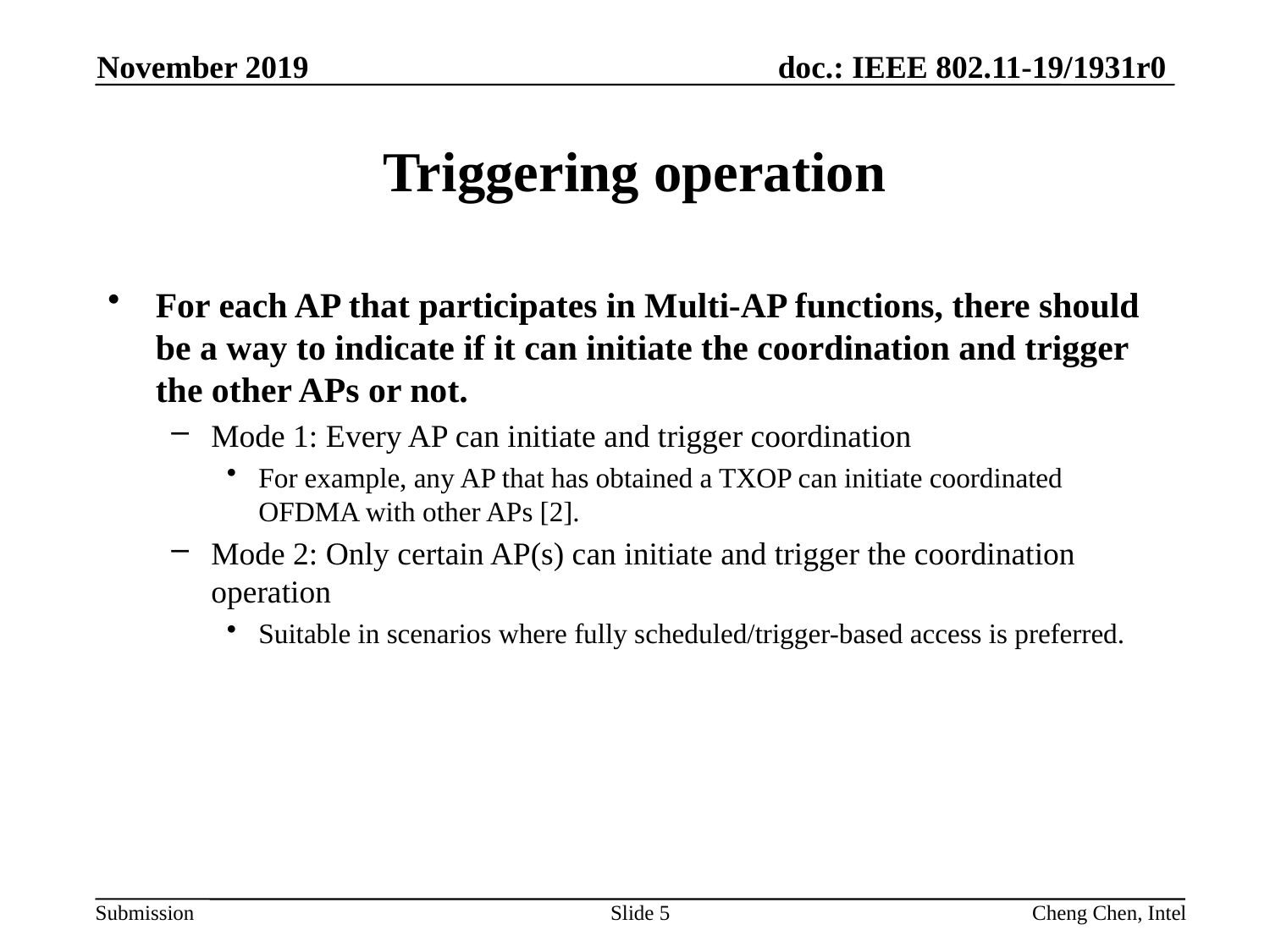

November 2019
# Triggering operation
For each AP that participates in Multi-AP functions, there should be a way to indicate if it can initiate the coordination and trigger the other APs or not.
Mode 1: Every AP can initiate and trigger coordination
For example, any AP that has obtained a TXOP can initiate coordinated OFDMA with other APs [2].
Mode 2: Only certain AP(s) can initiate and trigger the coordination operation
Suitable in scenarios where fully scheduled/trigger-based access is preferred.
Slide 5
Cheng Chen, Intel